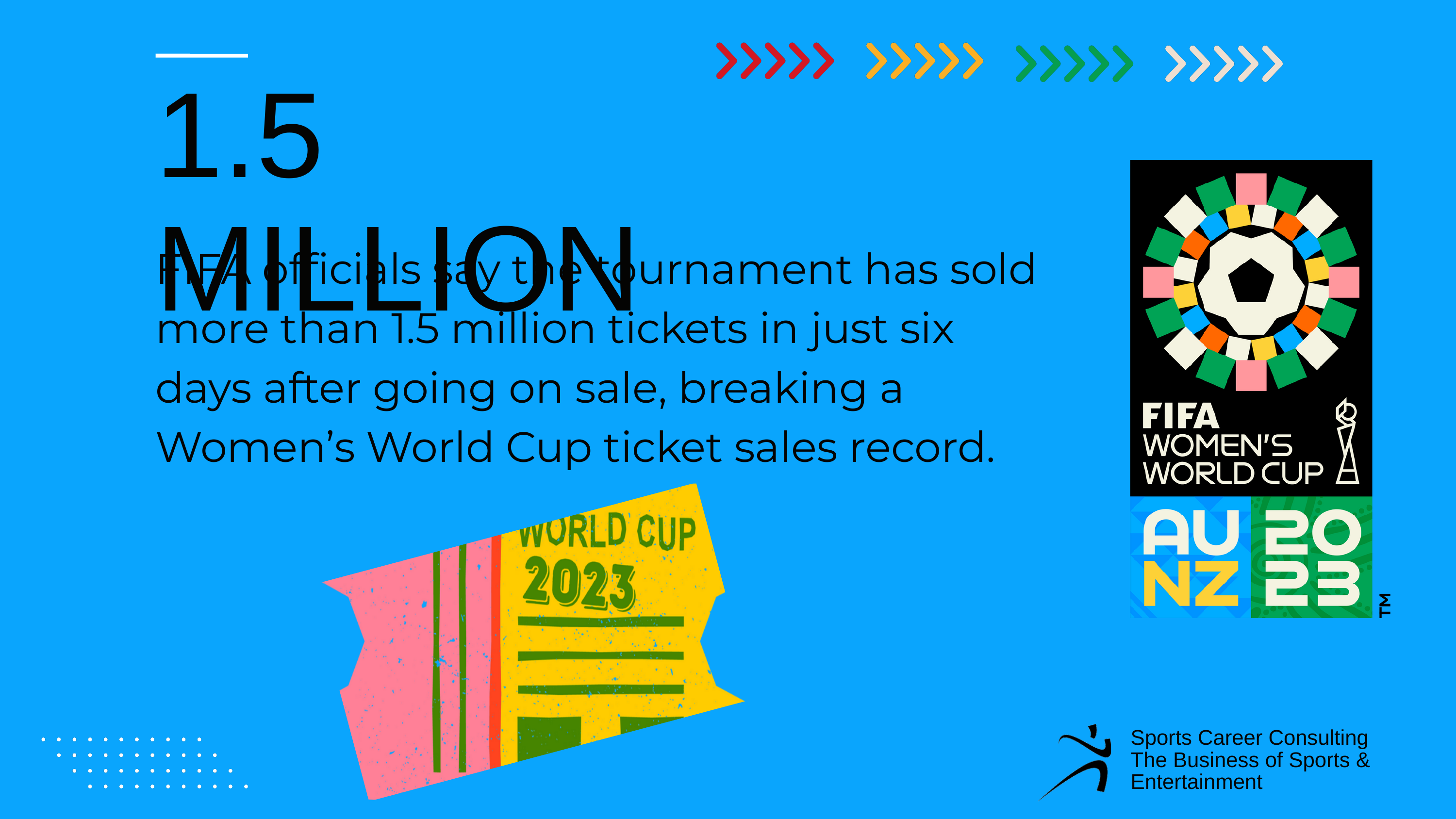

1.5 MILLION

FIFA officials say the tournament has sold more than 1.5 million tickets in just six days after going on sale, breaking a Women’s World Cup ticket sales record.

Sports Career Consulting
The Business of Sports & Entertainment